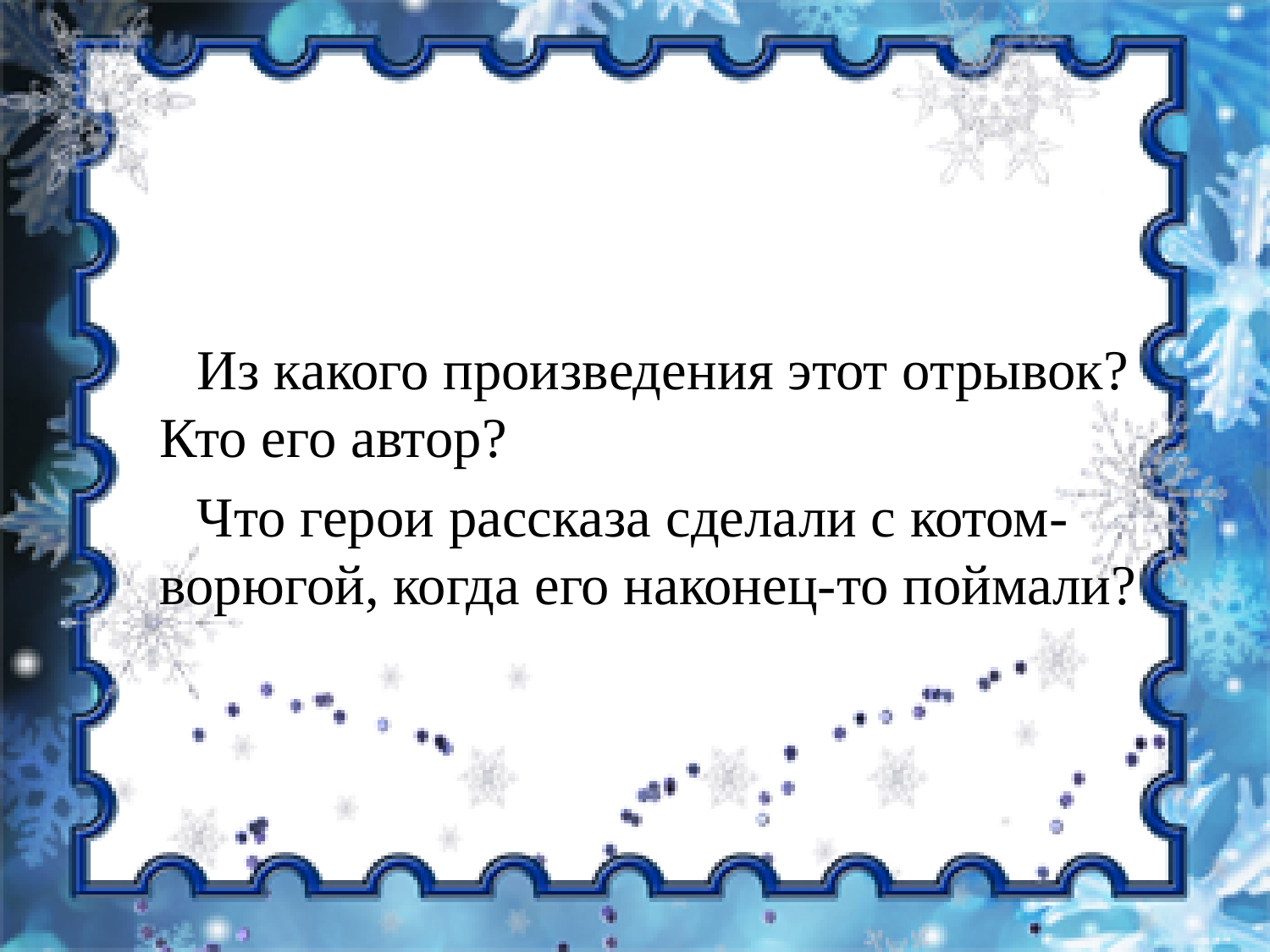

Из какого произведения этот отрывок?       Кто его автор?
      Что герои рассказа сделали с котом-ворюгой, когда его наконец-то поймали?